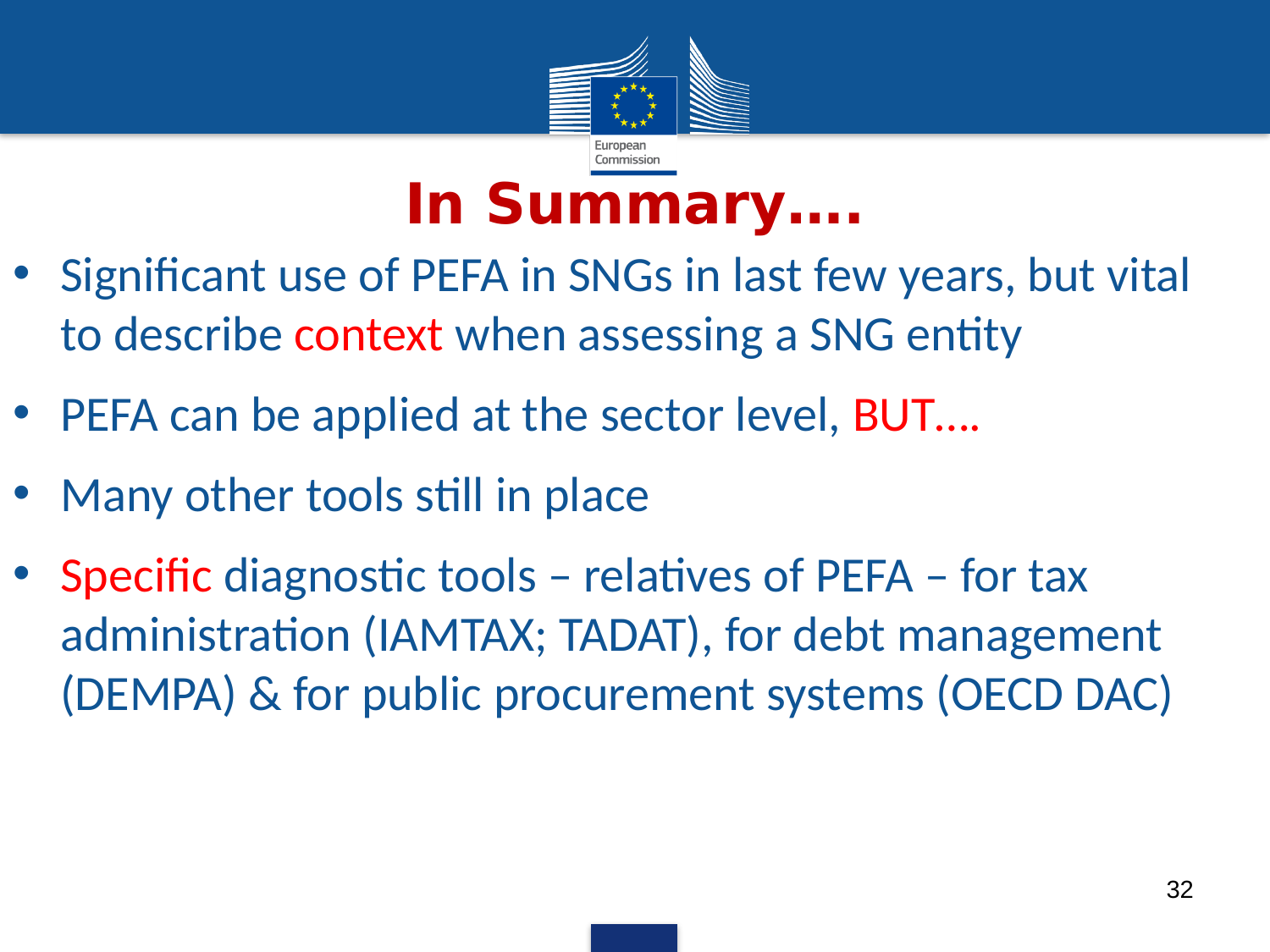

# In Summary….
Significant use of PEFA in SNGs in last few years, but vital to describe context when assessing a SNG entity
PEFA can be applied at the sector level, BUT….
Many other tools still in place
Specific diagnostic tools – relatives of PEFA – for tax administration (IAMTAX; TADAT), for debt management (DEMPA) & for public procurement systems (OECD DAC)

32